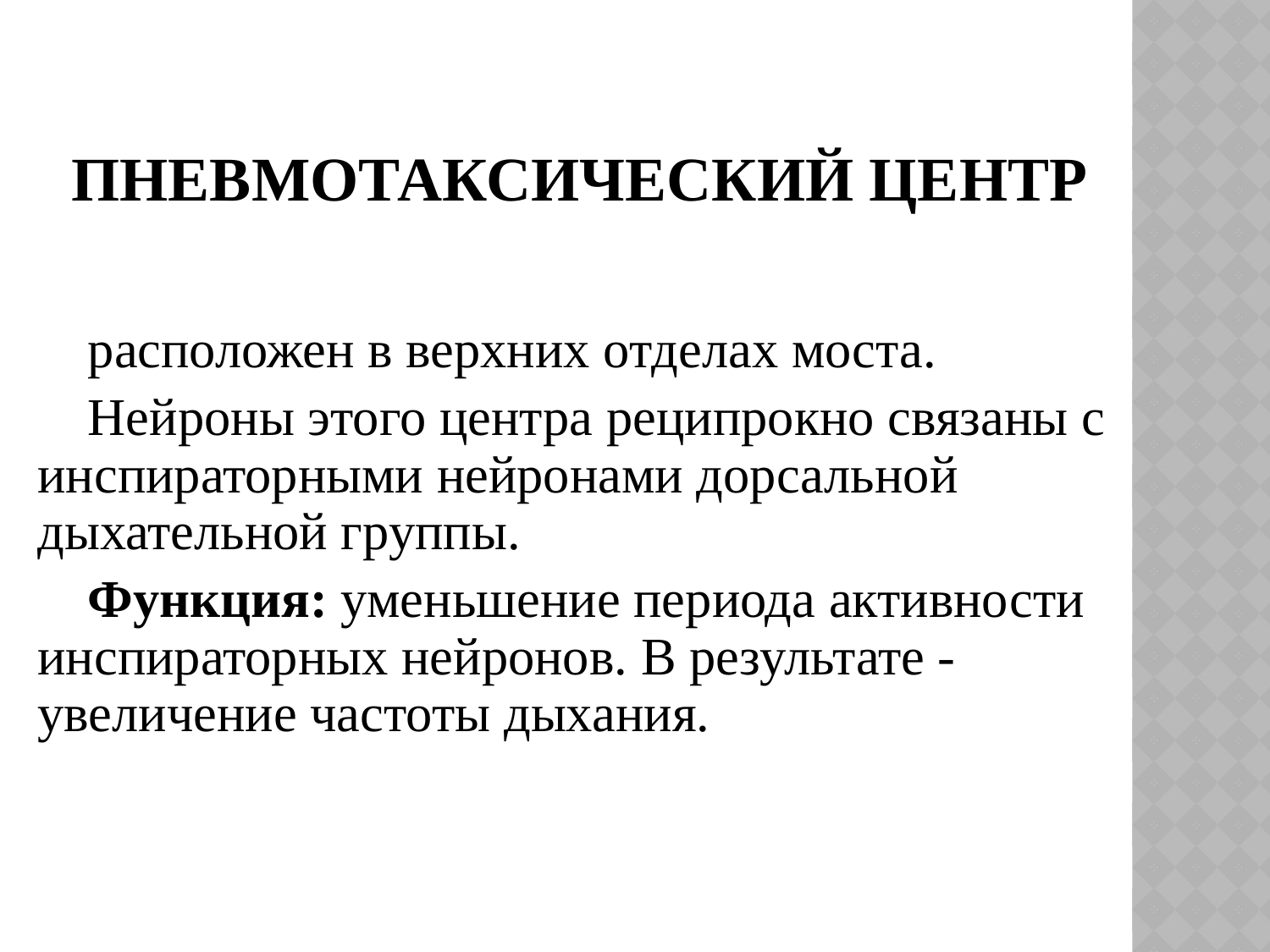

# Пневмотаксический центр
расположен в верхних отделах моста.
Нейроны этого центра реципрокно связаны с инспираторными нейронами дорсальной дыхательной группы.
Функция: уменьшение периода активности инспираторных нейронов. В результате -  увеличение частоты дыхания.